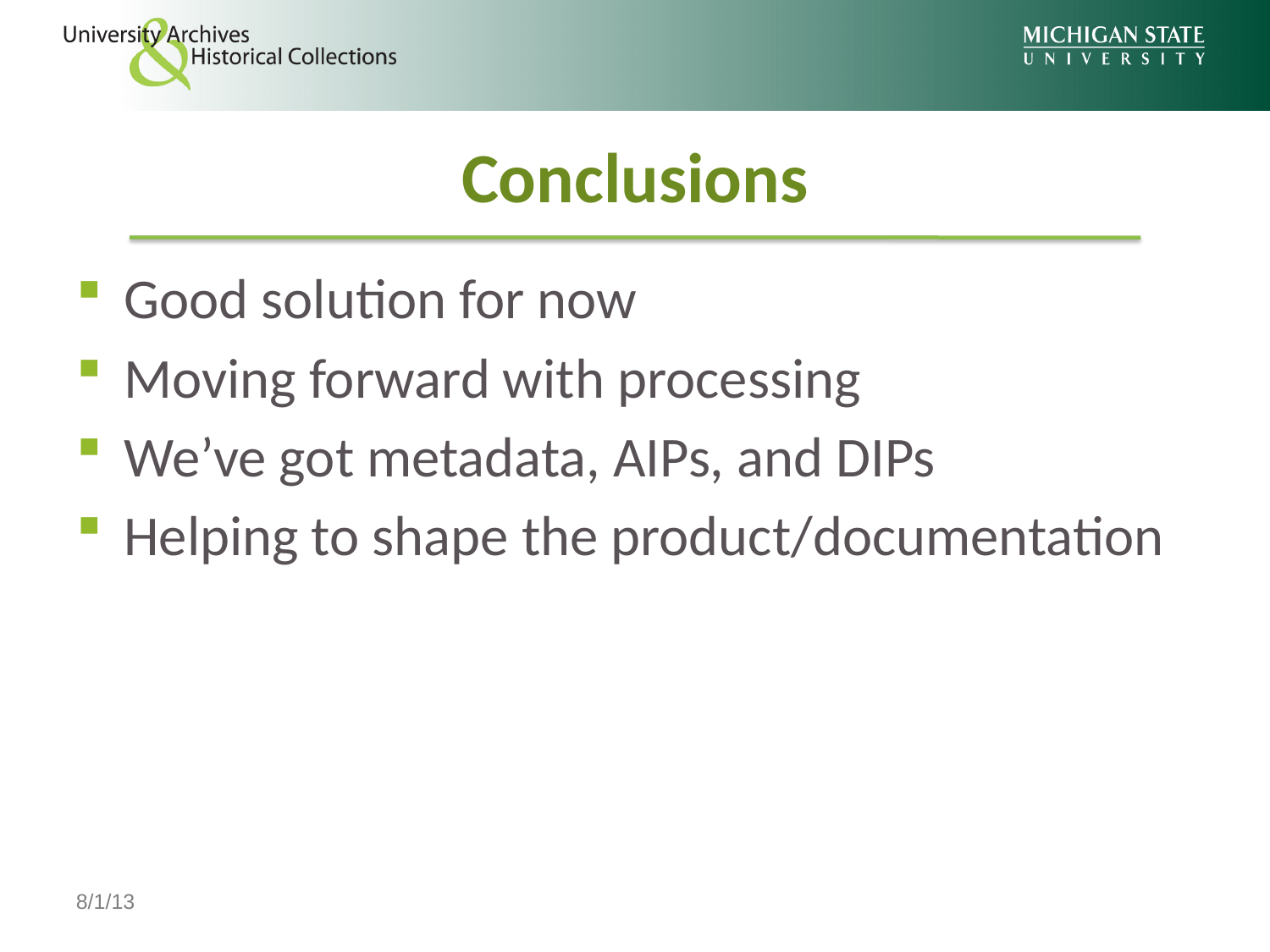

# Conclusions
Good solution for now
Moving forward with processing
We’ve got metadata, AIPs, and DIPs
Helping to shape the product/documentation